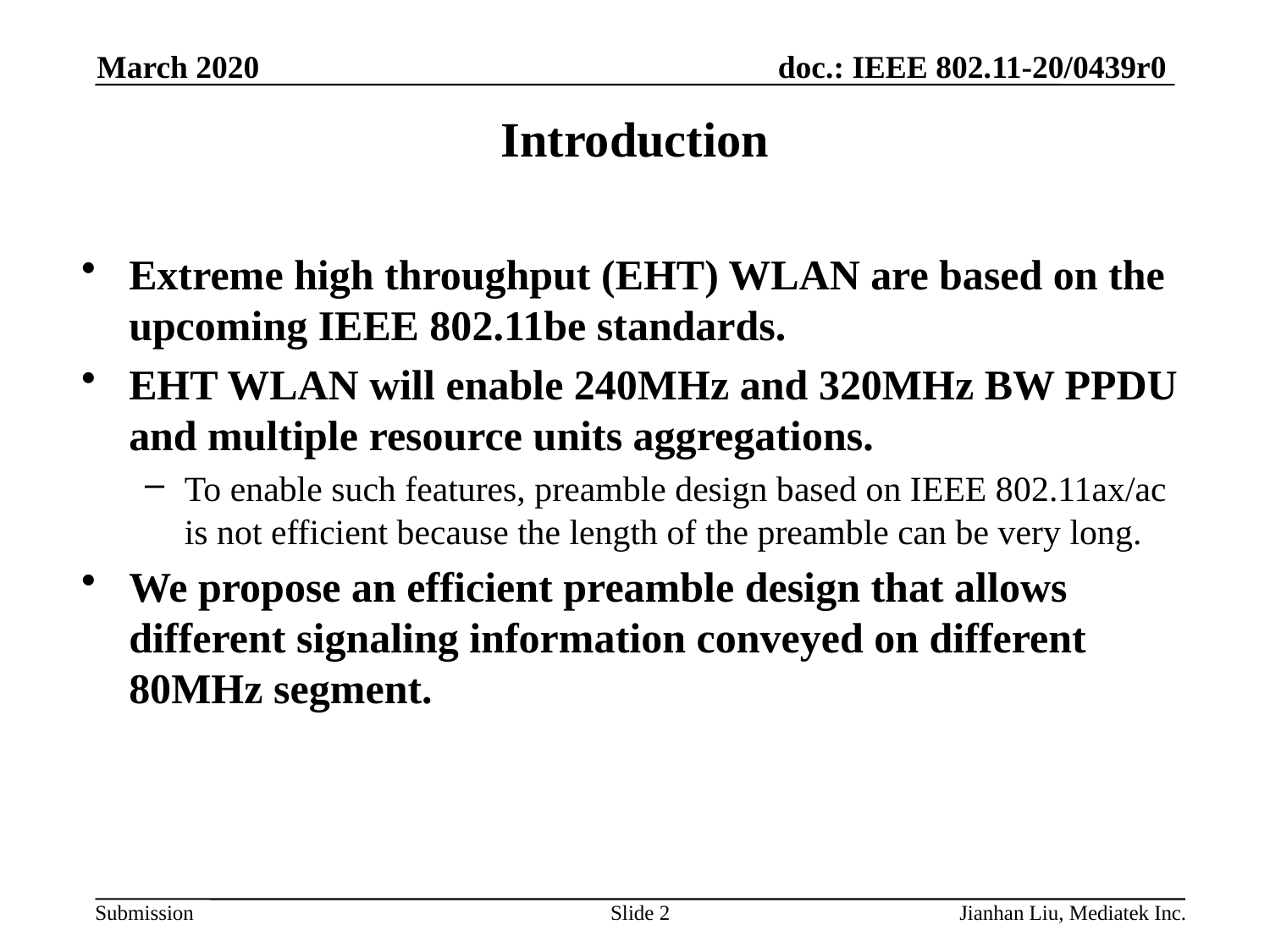

March 2020
# Introduction
Extreme high throughput (EHT) WLAN are based on the upcoming IEEE 802.11be standards.
EHT WLAN will enable 240MHz and 320MHz BW PPDU and multiple resource units aggregations.
To enable such features, preamble design based on IEEE 802.11ax/ac is not efficient because the length of the preamble can be very long.
We propose an efficient preamble design that allows different signaling information conveyed on different 80MHz segment.
Slide 2
Jianhan Liu, Mediatek Inc.